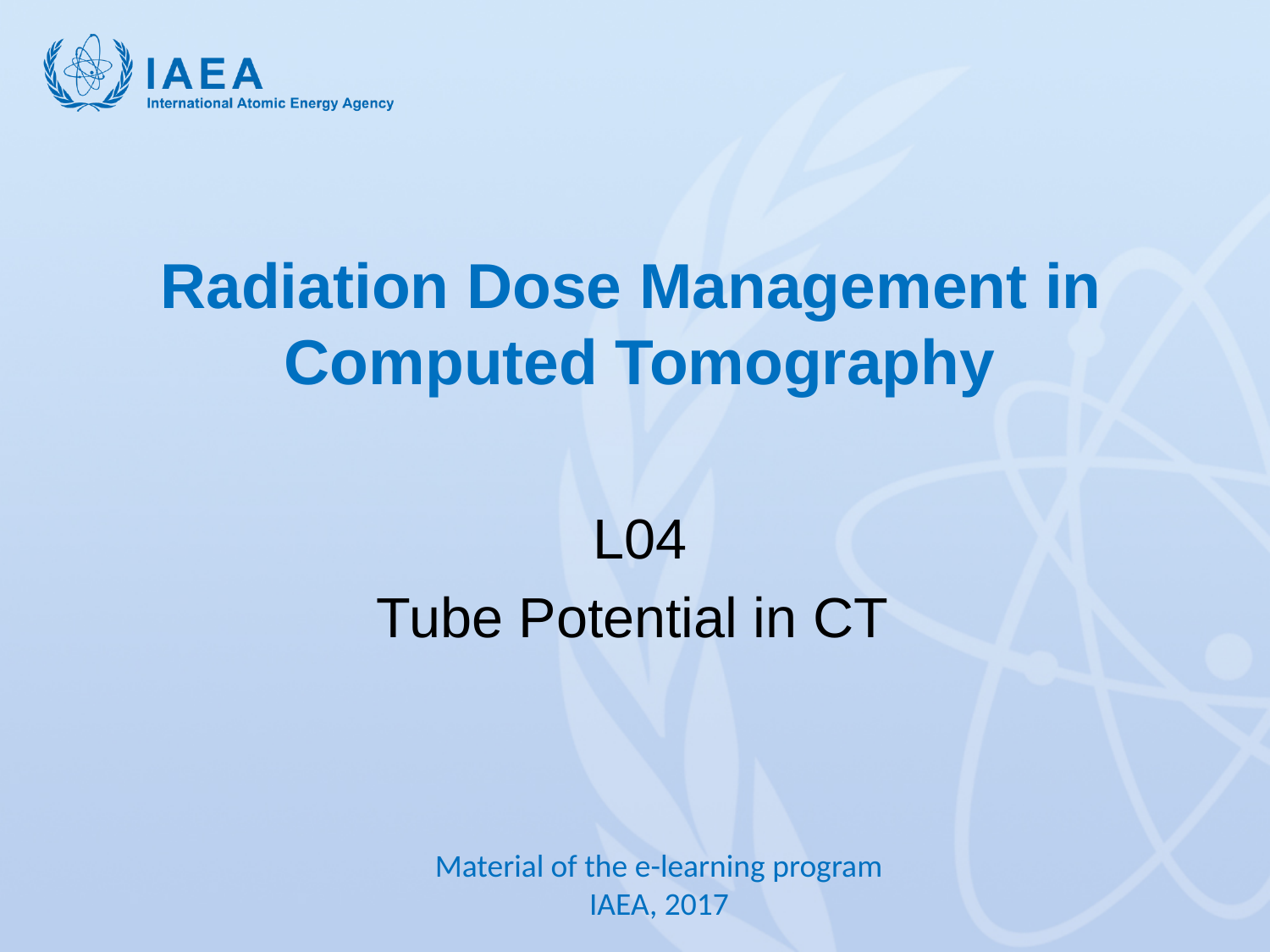

# Radiation Dose Management in Computed Tomography
L04
Tube Potential in CT
Material of the e-learning program
IAEA, 2017